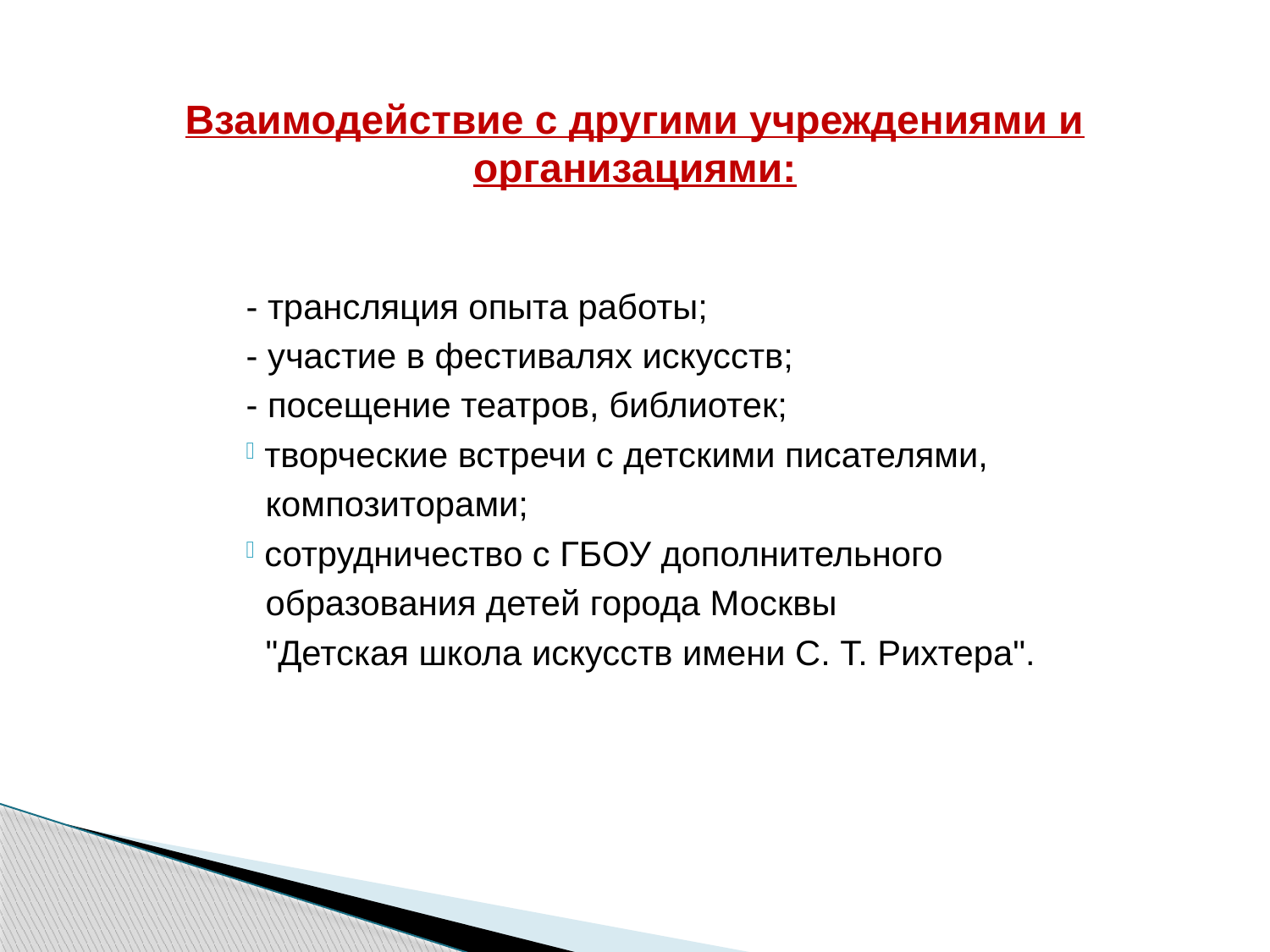

# Взаимодействие с другими учреждениями и организациями:
- трансляция опыта работы;
- участие в фестивалях искусств;
- посещение театров, библиотек;
 творческие встречи с детскими писателями,
  композиторами;
 сотрудничество с ГБОУ дополнительного
  образования детей города Москвы
  "Детская школа искусств имени С. Т. Рихтера".